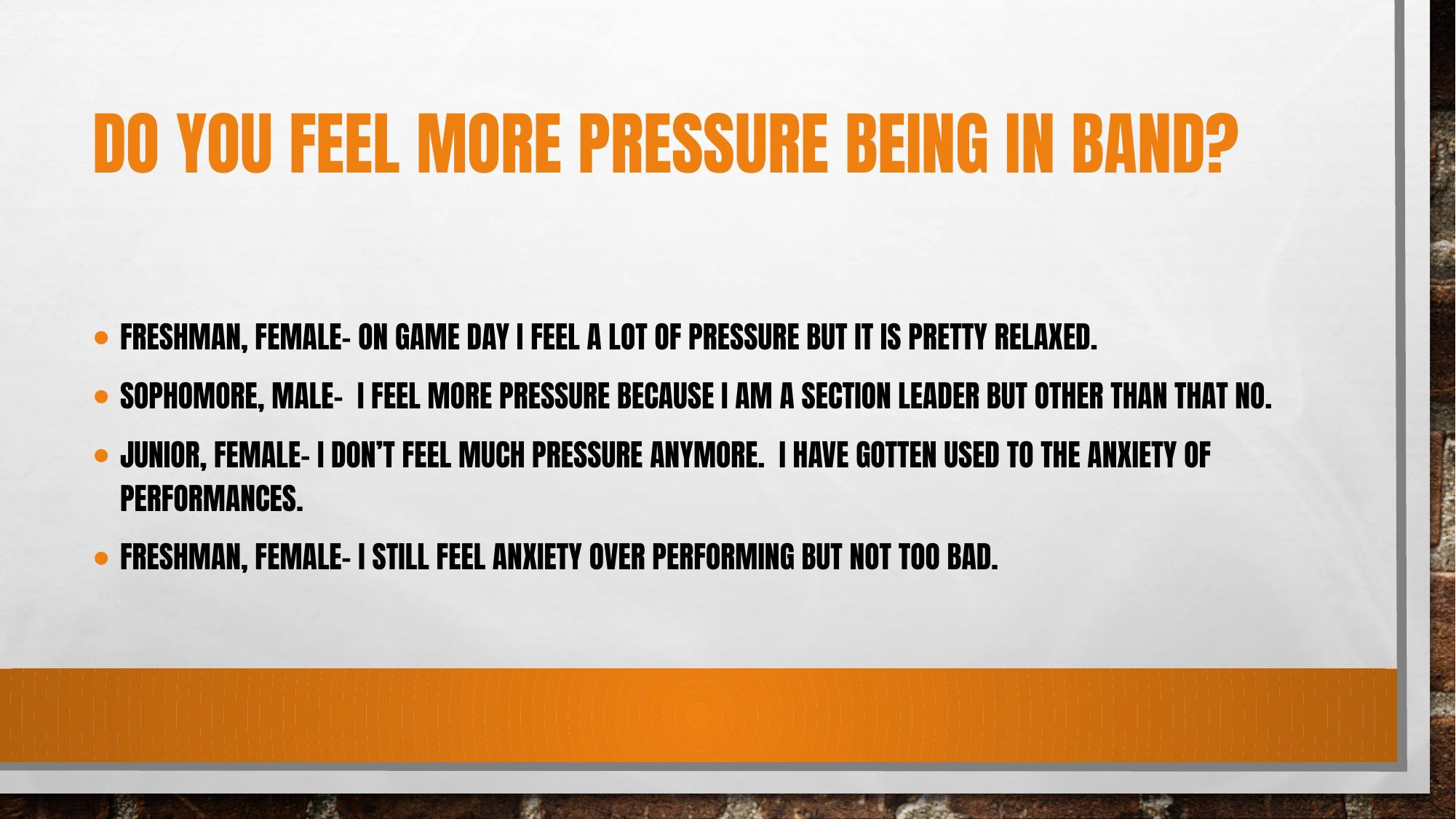

# Do you feel more pressure being in band?
Freshman, female- On game day I feel a lot of pressure but it is pretty relaxed.
Sophomore, male-  I feel more pressure because I am a section leader but other than that no.
Junior, female- I don’t feel much pressure anymore.  I have gotten used to the anxiety of performances.
Freshman, female- I still feel anxiety over performing but not too bad.